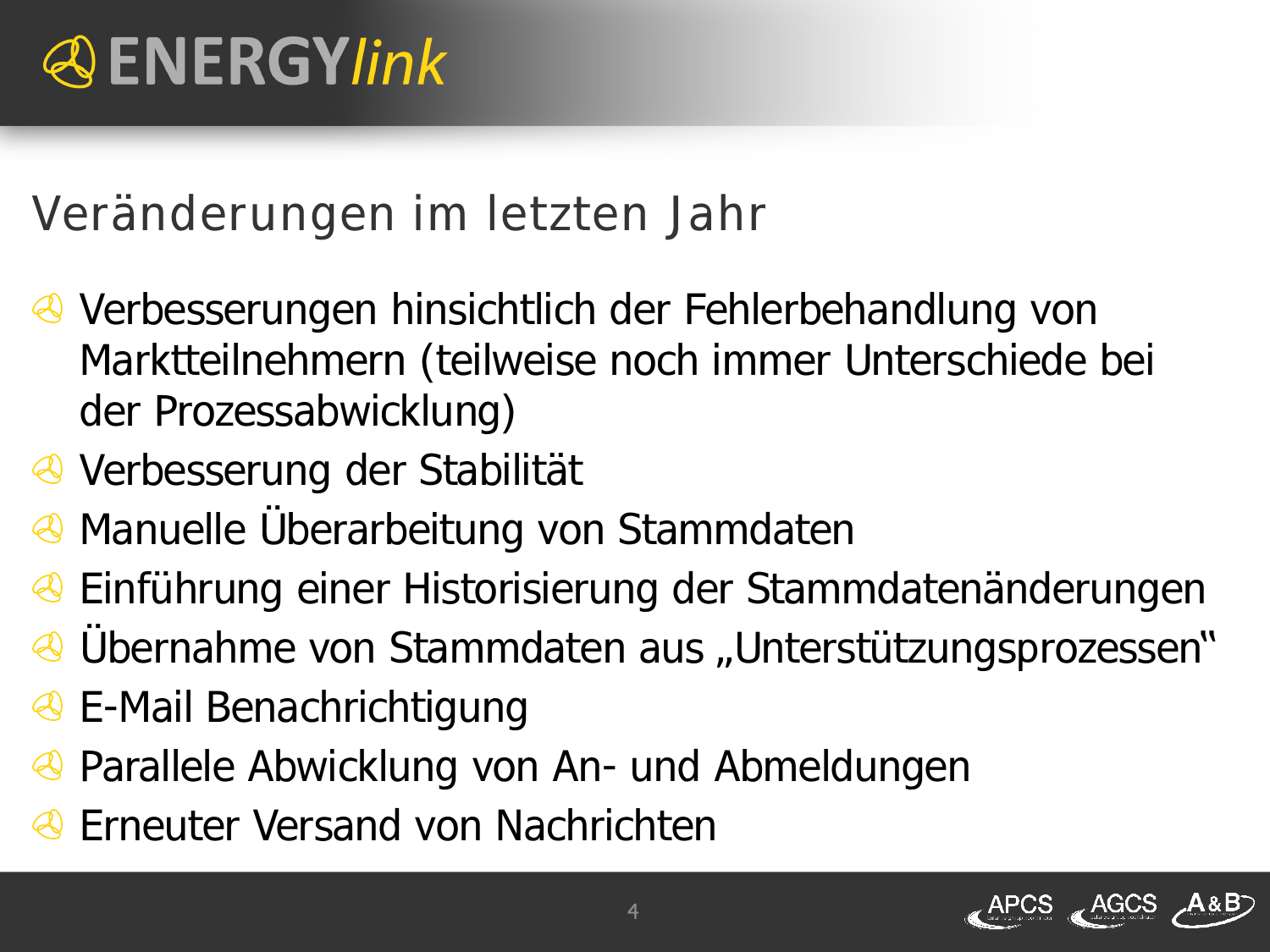

# Veränderungen im letzten Jahr
Verbesserungen hinsichtlich der Fehlerbehandlung von Marktteilnehmern (teilweise noch immer Unterschiede bei der Prozessabwicklung)
Verbesserung der Stabilität
Manuelle Überarbeitung von Stammdaten
Einführung einer Historisierung der Stammdatenänderungen
Übernahme von Stammdaten aus „Unterstützungsprozessen“
E-Mail Benachrichtigung
Parallele Abwicklung von An- und Abmeldungen
Erneuter Versand von Nachrichten
4